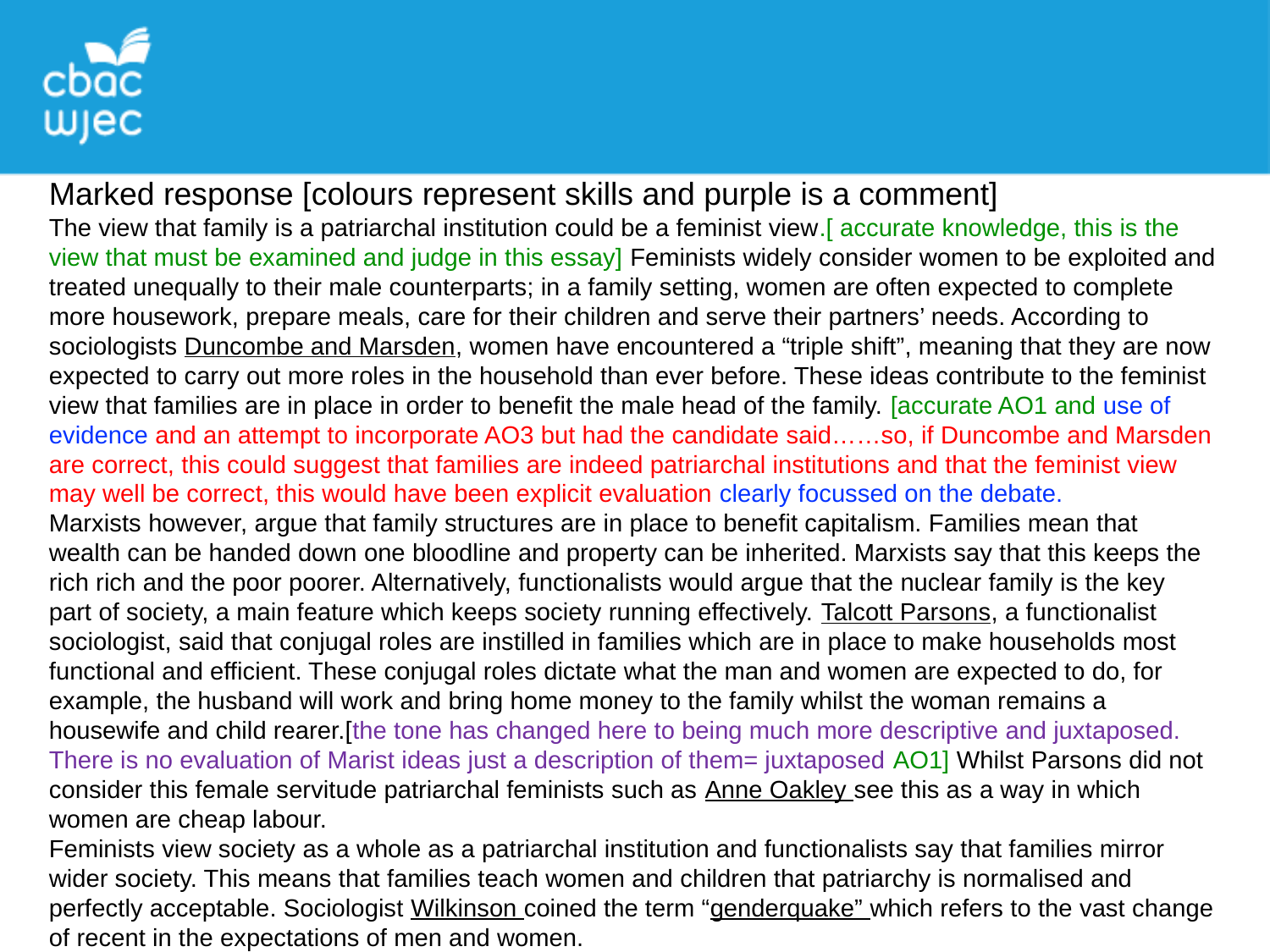

Marked response [colours represent skills and purple is a comment]
The view that family is a patriarchal institution could be a feminist view.[ accurate knowledge, this is the view that must be examined and judge in this essay] Feminists widely consider women to be exploited and treated unequally to their male counterparts; in a family setting, women are often expected to complete more housework, prepare meals, care for their children and serve their partners’ needs. According to sociologists Duncombe and Marsden, women have encountered a “triple shift”, meaning that they are now expected to carry out more roles in the household than ever before. These ideas contribute to the feminist view that families are in place in order to benefit the male head of the family. [accurate AO1 and use of evidence and an attempt to incorporate AO3 but had the candidate said……so, if Duncombe and Marsden are correct, this could suggest that families are indeed patriarchal institutions and that the feminist view may well be correct, this would have been explicit evaluation clearly focussed on the debate.
Marxists however, argue that family structures are in place to benefit capitalism. Families mean that wealth can be handed down one bloodline and property can be inherited. Marxists say that this keeps the rich rich and the poor poorer. Alternatively, functionalists would argue that the nuclear family is the key part of society, a main feature which keeps society running effectively. Talcott Parsons, a functionalist sociologist, said that conjugal roles are instilled in families which are in place to make households most functional and efficient. These conjugal roles dictate what the man and women are expected to do, for example, the husband will work and bring home money to the family whilst the woman remains a housewife and child rearer.[the tone has changed here to being much more descriptive and juxtaposed. There is no evaluation of Marist ideas just a description of them= juxtaposed AO1] Whilst Parsons did not consider this female servitude patriarchal feminists such as Anne Oakley see this as a way in which women are cheap labour.
Feminists view society as a whole as a patriarchal institution and functionalists say that families mirror wider society. This means that families teach women and children that patriarchy is normalised and perfectly acceptable. Sociologist Wilkinson coined the term “genderquake” which refers to the vast change of recent in the expectations of men and women.